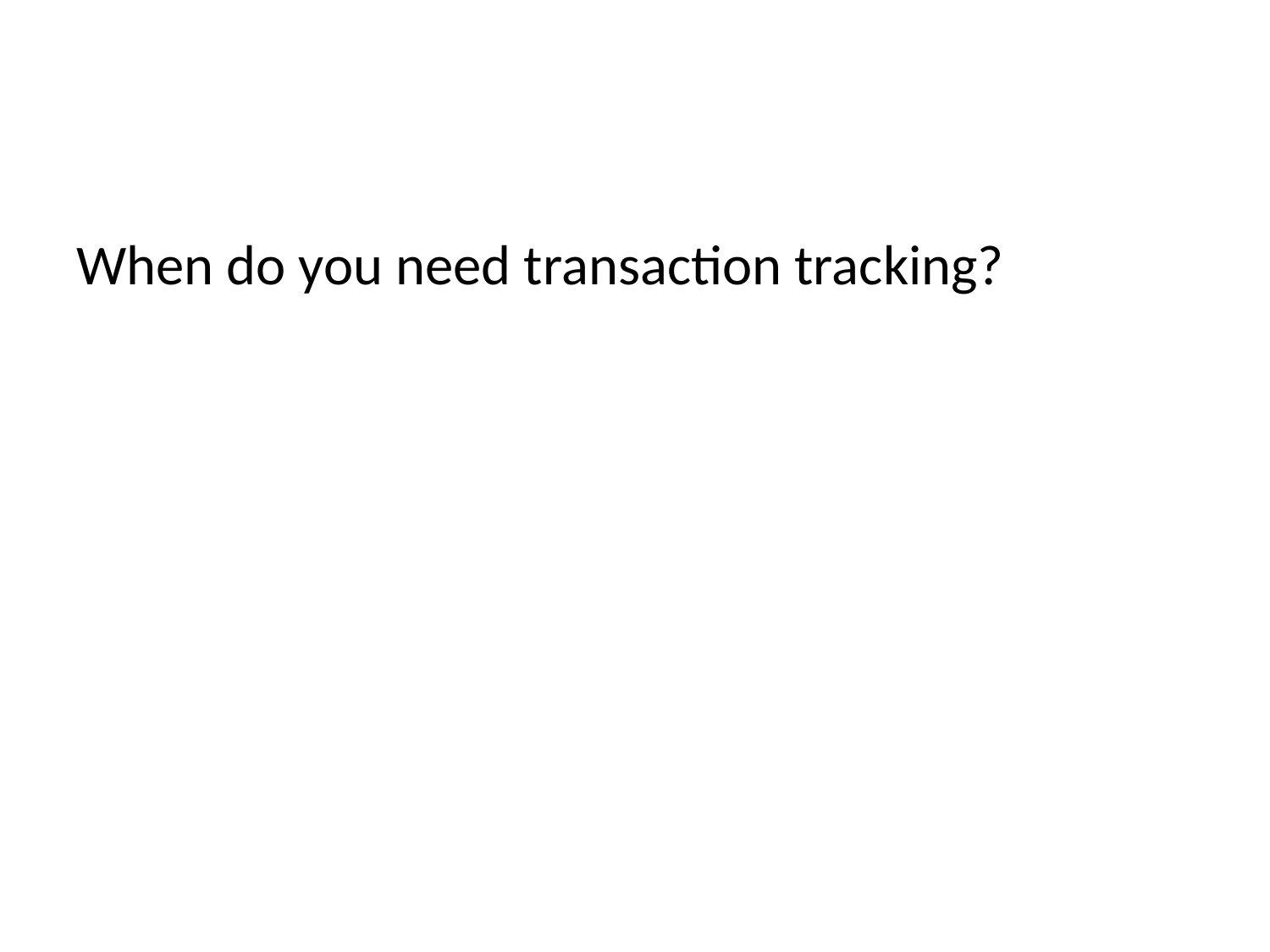

#
When do you need transaction tracking?